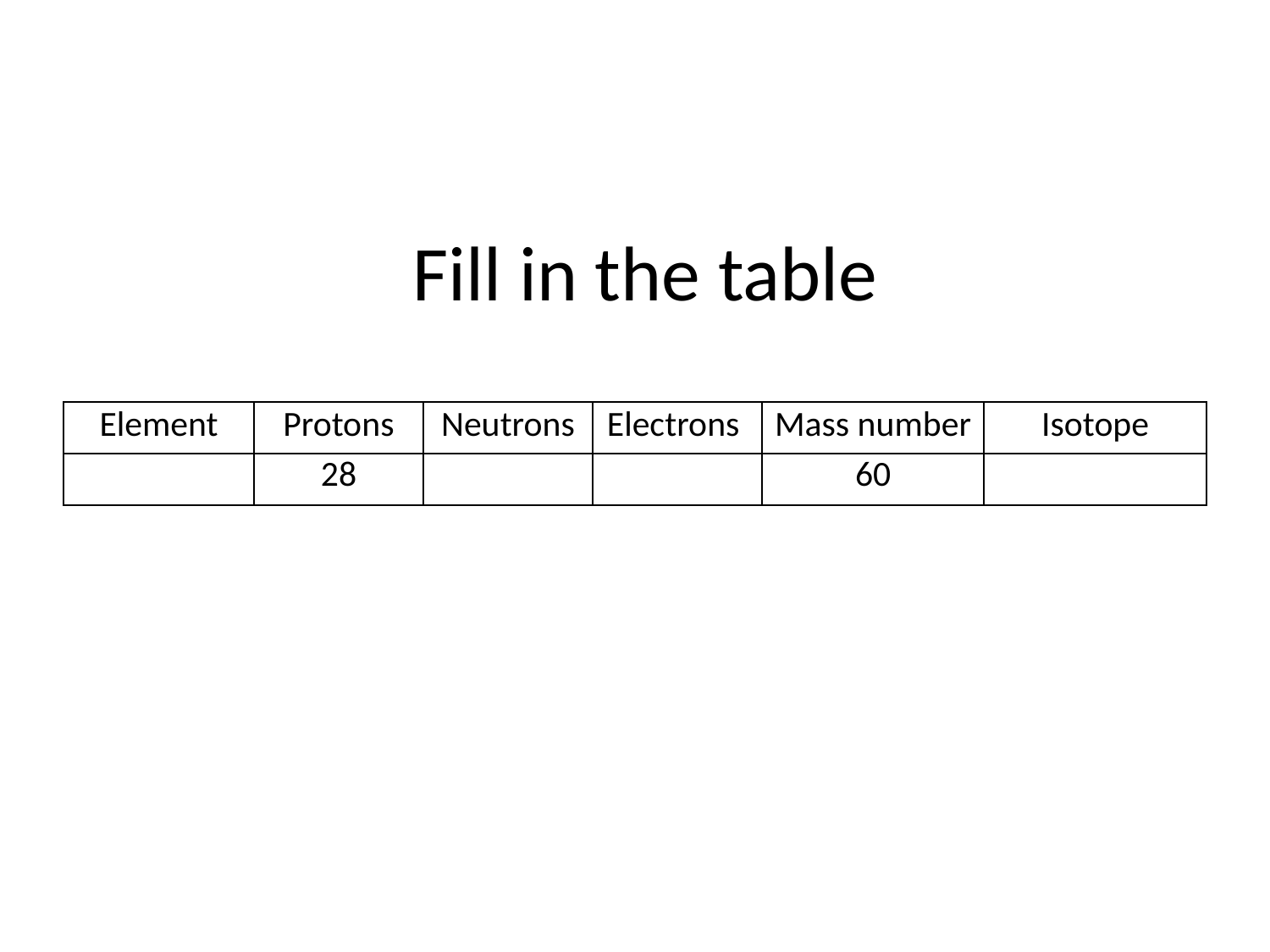

# Fill in the table
| Element | Protons | Neutrons | Electrons | Mass number | Isotope |
| --- | --- | --- | --- | --- | --- |
|  | 28 |  |  | 60 |  |